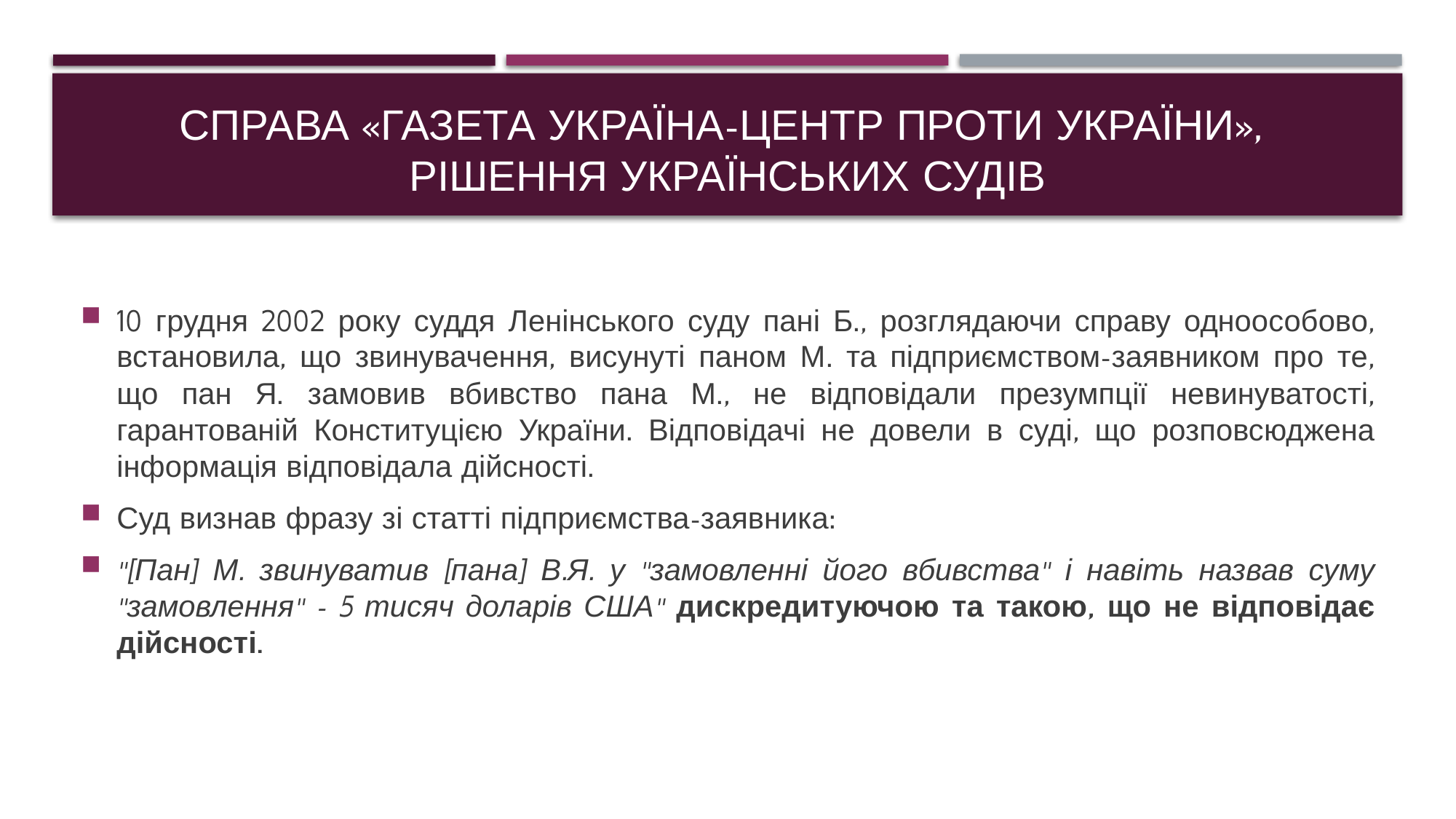

# Справа «Газета Україна-центр проти України», Рішення українських судів
10 грудня 2002 року суддя Ленінського суду пані Б., розглядаючи справу одноособово, встановила, що звинувачення, висунуті паном М. та підприємством-заявником про те, що пан Я. замовив вбивство пана М., не відповідали презумпції невинуватості, гарантованій Конституцією України. Відповідачі не довели в суді, що розповсюджена інформація відповідала дійсності.
Суд визнав фразу зі статті підприємства-заявника:
"[Пан] М. звинуватив [пана] В.Я. у "замовленні його вбивства" і навіть назвав суму "замовлення" - 5 тисяч доларів США" дискредитуючою та такою, що не відповідає дійсності.